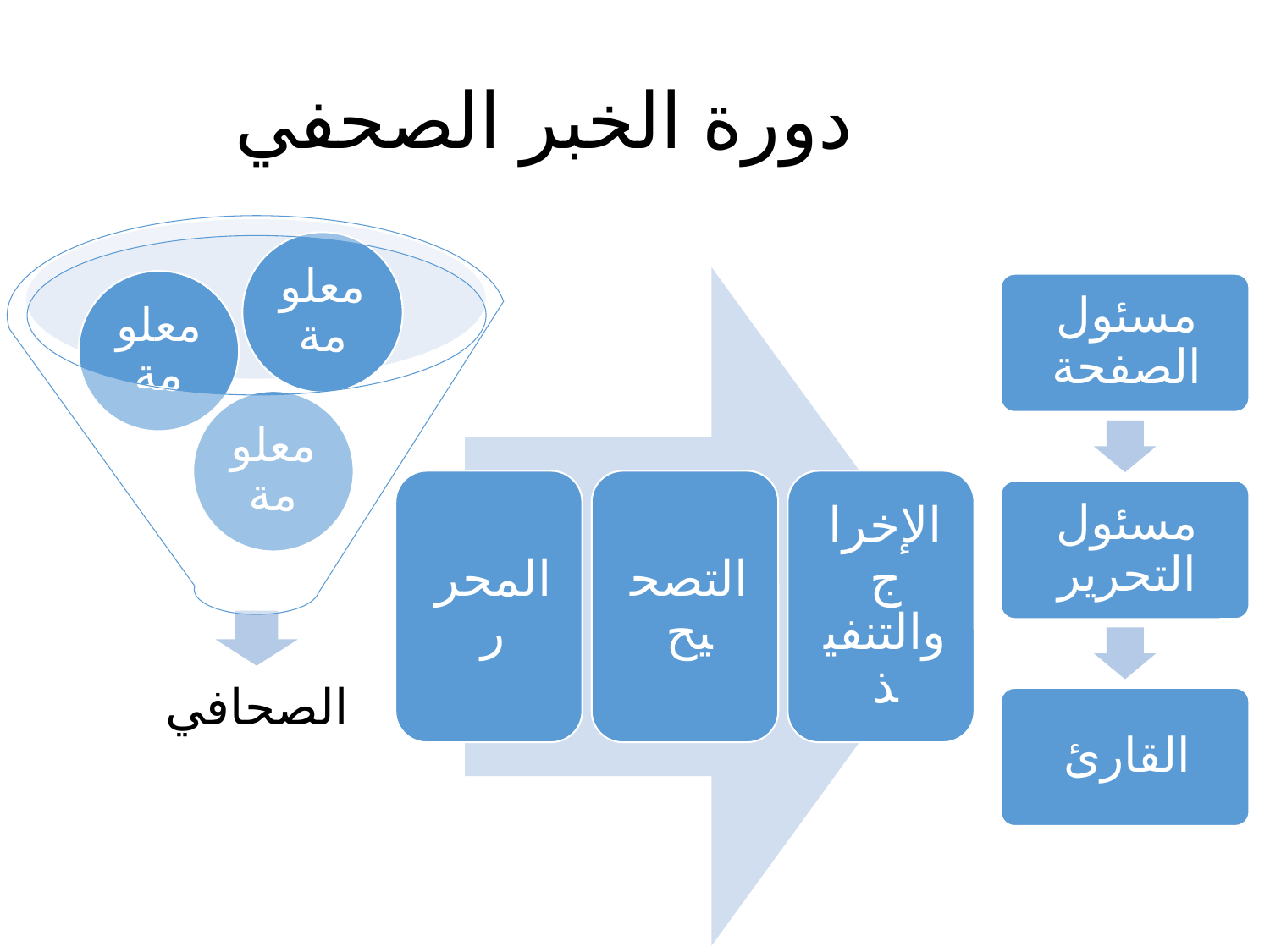

# دورة الخبر الصحفي
الصحافي
معلومة
معلومة
معلومة
المحرر
التصحيح
الإخراج والتنفيذ
مسئول الصفحة

مسئول التحرير

القارئ